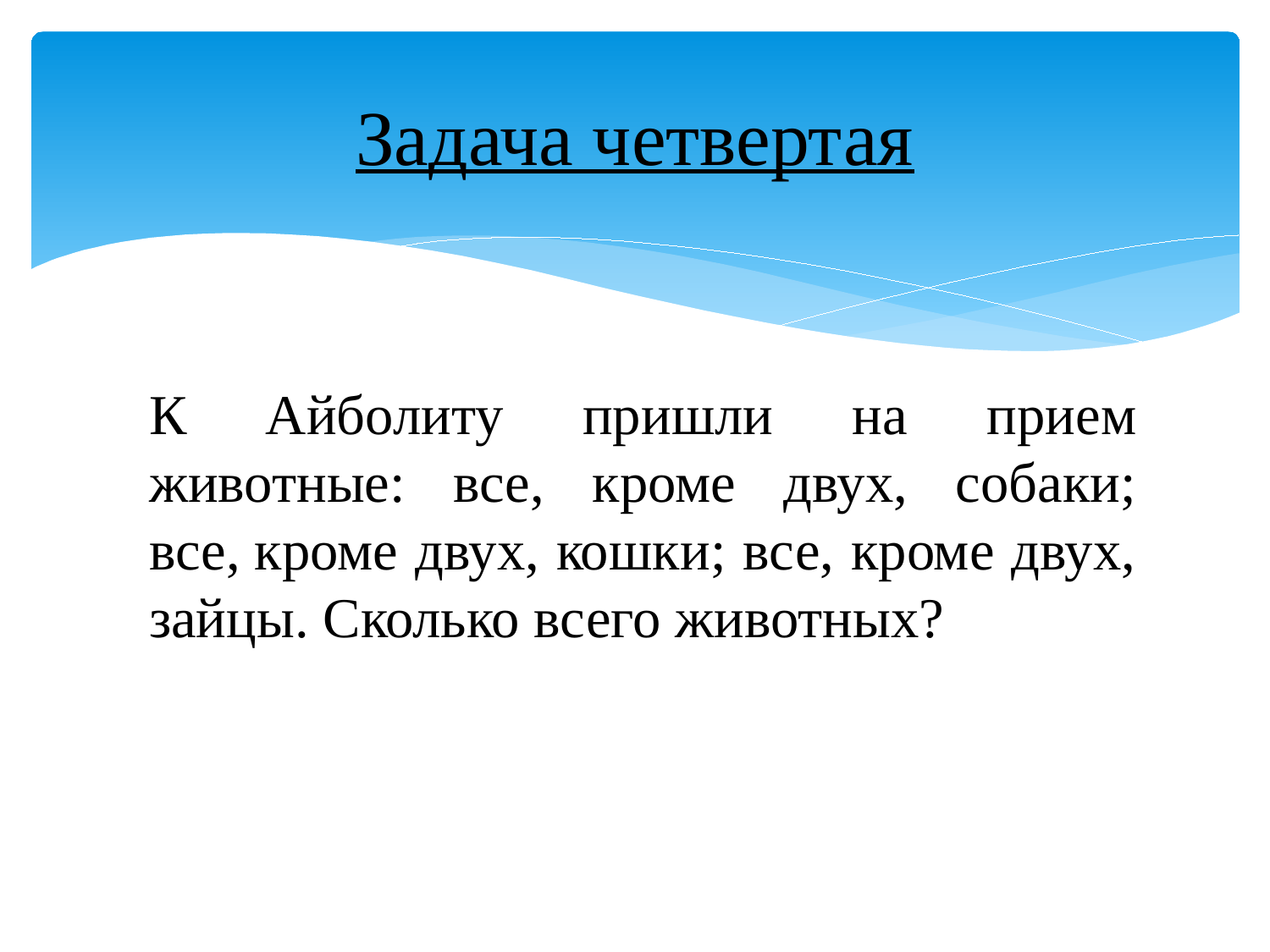

# Задача четвертая
К Айболиту пришли на прием животные: все, кроме двух, собаки; все, кроме двух, кошки; все, кроме двух, зайцы. Сколько всего животных?